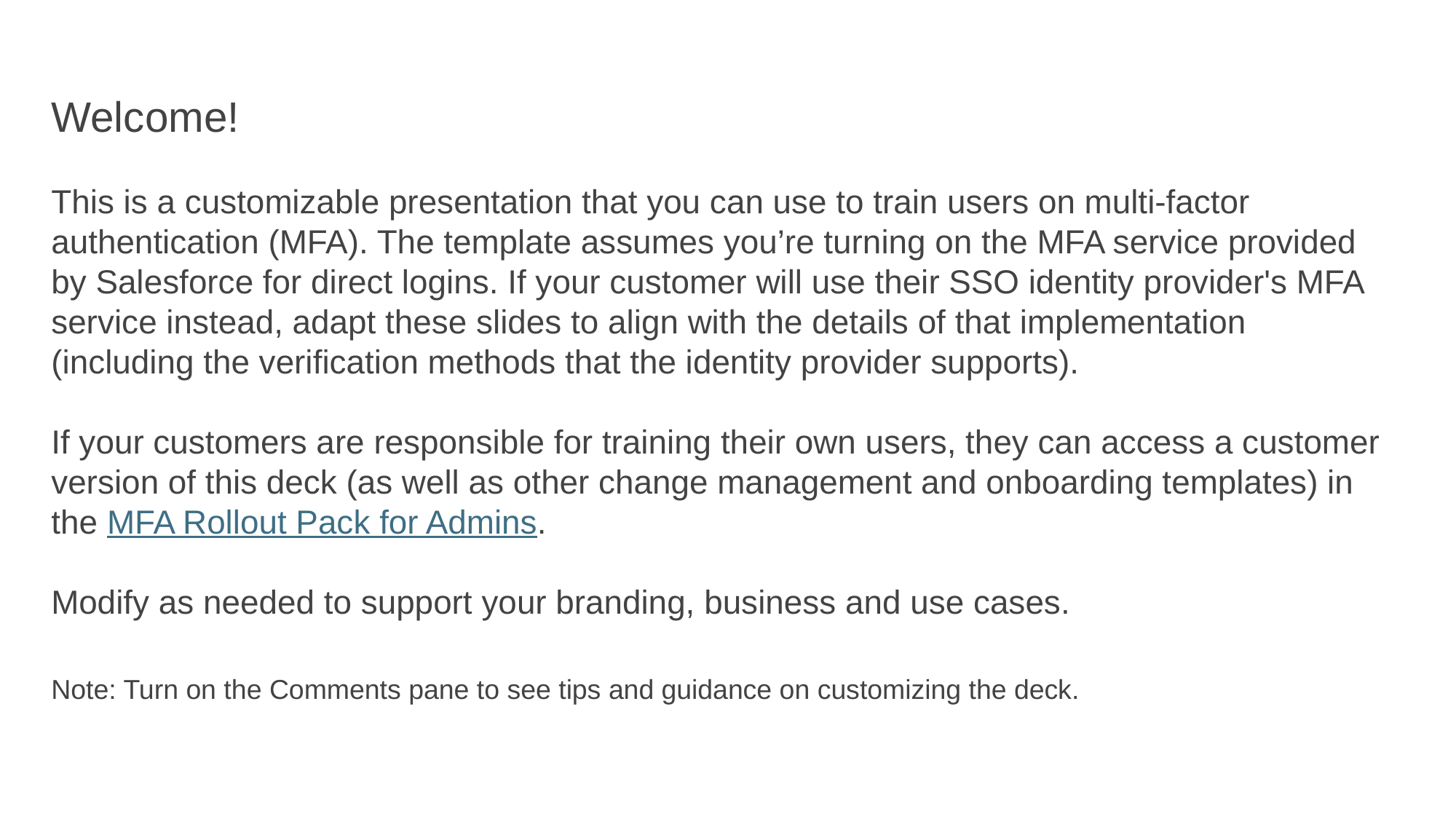

Welcome!

This is a customizable presentation that you can use to train users on multi-factor authentication (MFA). The template assumes you’re turning on the MFA service provided by Salesforce for direct logins. If your customer will use their SSO identity provider's MFA service instead, adapt these slides to align with the details of that implementation (including the verification methods that the identity provider supports).

If your customers are responsible for training their own users, they can access a customer version of this deck (as well as other change management and onboarding templates) in the MFA Rollout Pack for Admins.

Modify as needed to support your branding, business and use cases.

Note: Turn on the Comments pane to see tips and guidance on customizing the deck.